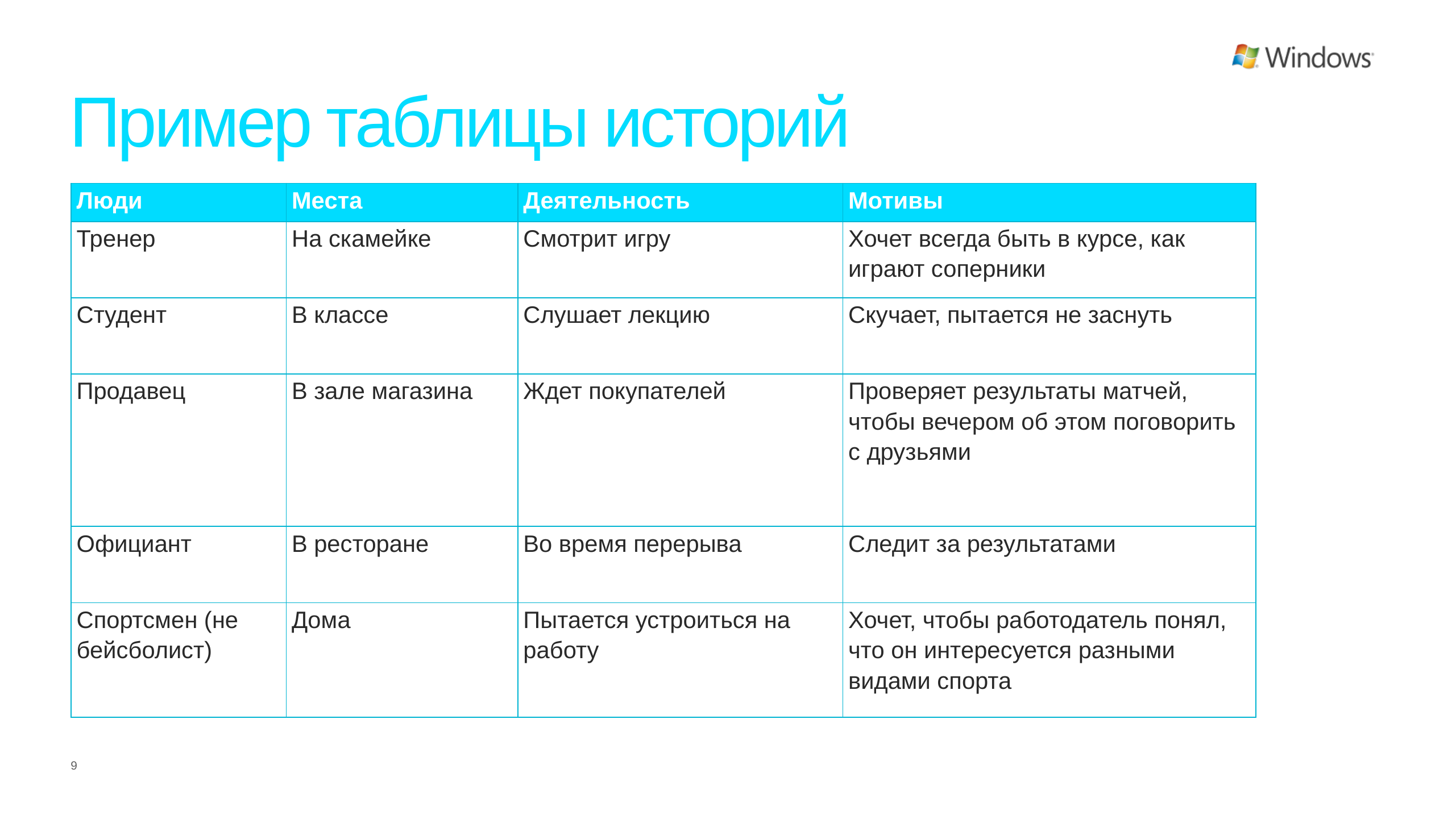

# Пример таблицы историй
| Люди | Места | Деятельность | Мотивы |
| --- | --- | --- | --- |
| Тренер | На скамейке | Смотрит игру | Хочет всегда быть в курсе, как играют соперники |
| Студент | В классе | Слушает лекцию | Скучает, пытается не заснуть |
| Продавец | В зале магазина | Ждет покупателей | Проверяет результаты матчей, чтобы вечером об этом поговорить с друзьями |
| Официант | В ресторане | Во время перерыва | Следит за результатами |
| Спортсмен (не бейсболист) | Дома | Пытается устроиться на работу | Хочет, чтобы работодатель понял, что он интересуется разными видами спорта |